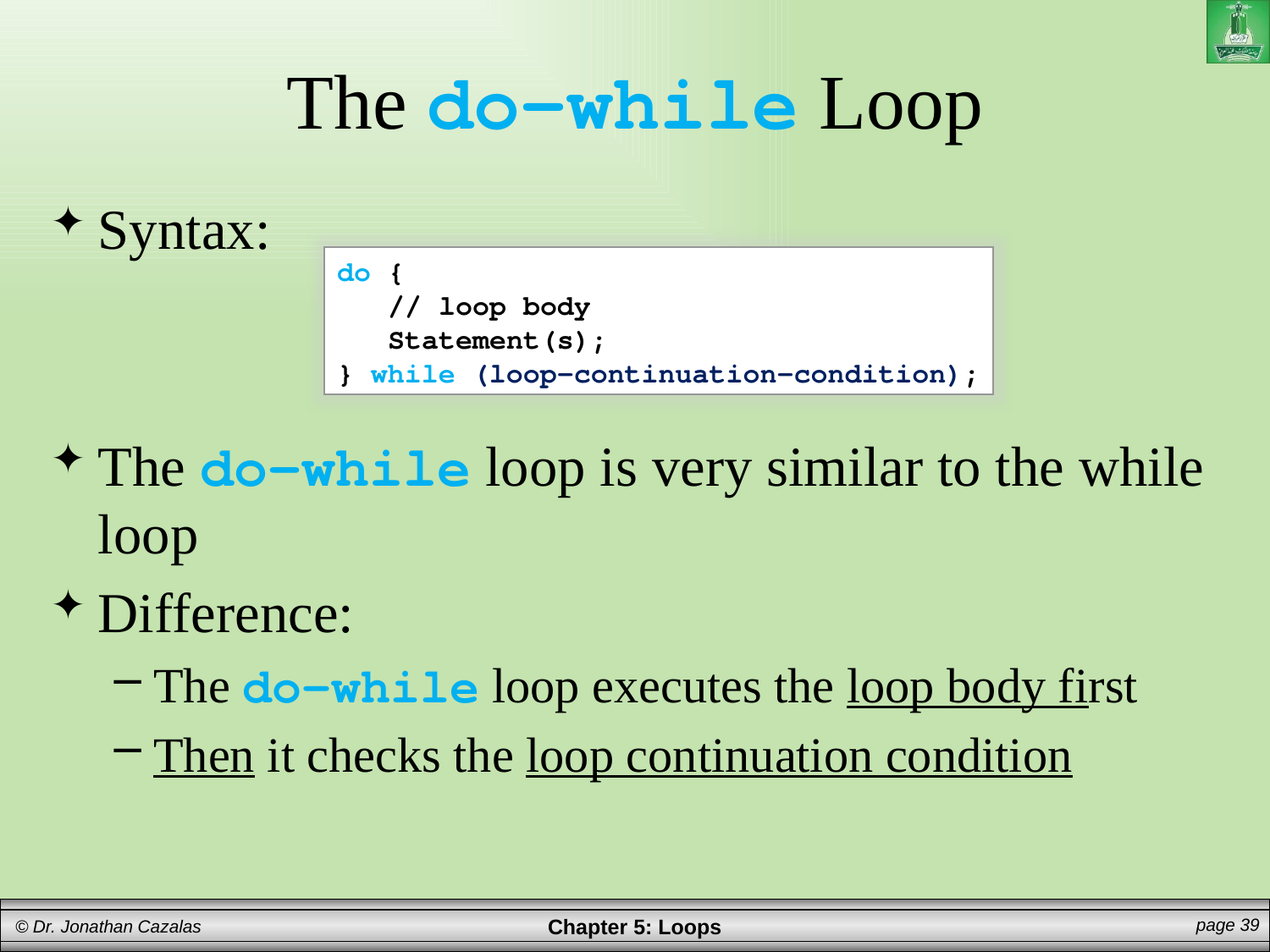

# The do-while Loop
Syntax:

The do-while loop is very similar to the while loop
Difference:
The do-while loop executes the loop body first
Then it checks the loop continuation condition

do {
   // loop body
   Statement(s);
} while (loop-continuation-condition);